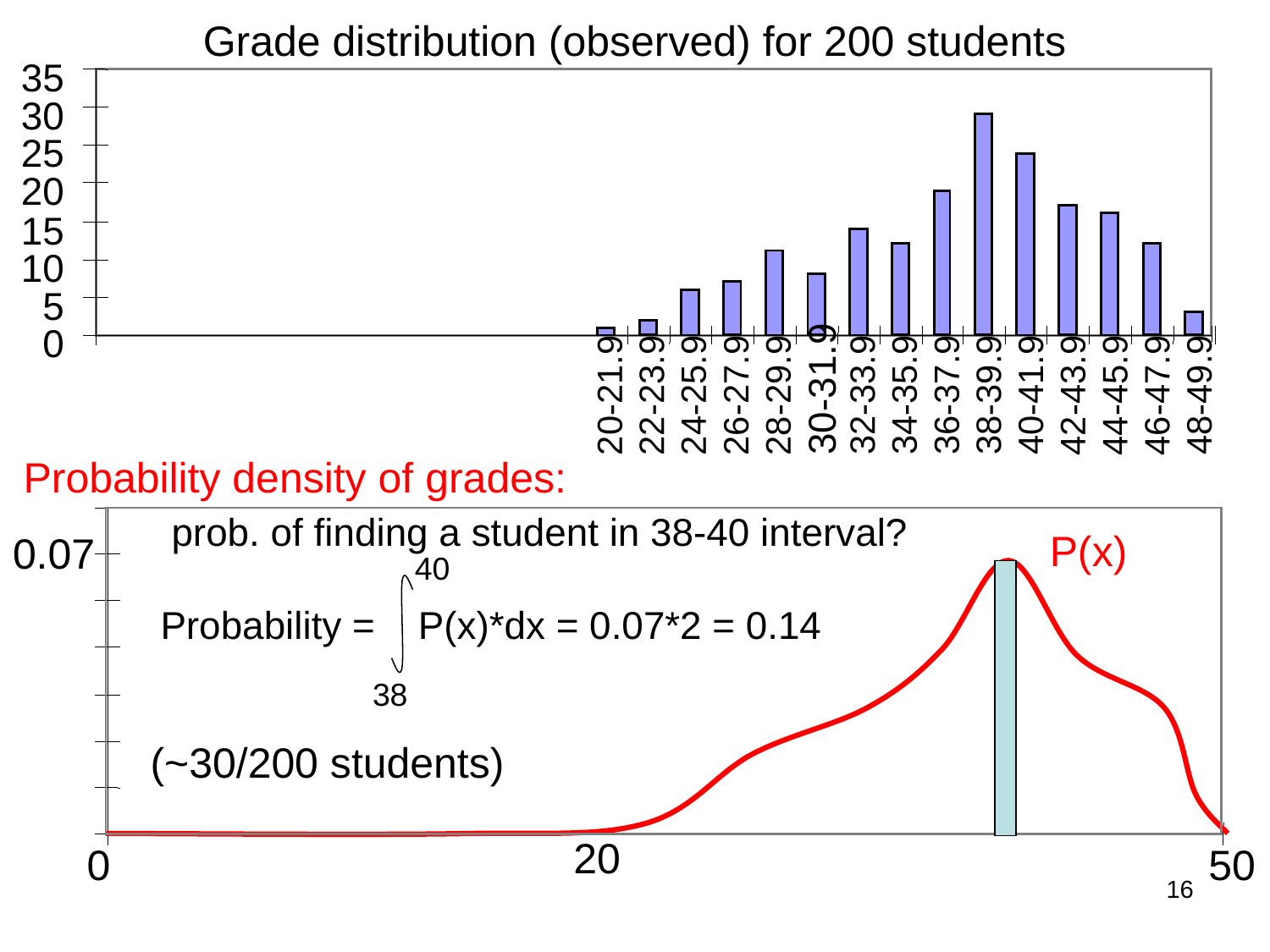

# Grade distribution (observed) for 200 students
35

30

30-31.9
32-33.9
34-35.9
38-39.9
40-41.9
20-21.9
22-23.9
26-27.9
28-29.9
36-37.9
42-43.9
48-49.9
24-25.9
44-45.9
46-47.9
25

20

15

10

5

0

Probability density of grades:
 prob. of finding a student in 38-40 interval?

Probability =    P(x)*dx = 0.07*2 = 0.14

P(x)
0.07
What is the probability of getting a score between 38-40?
40

38

(~30/200 students)

20
0
50

16